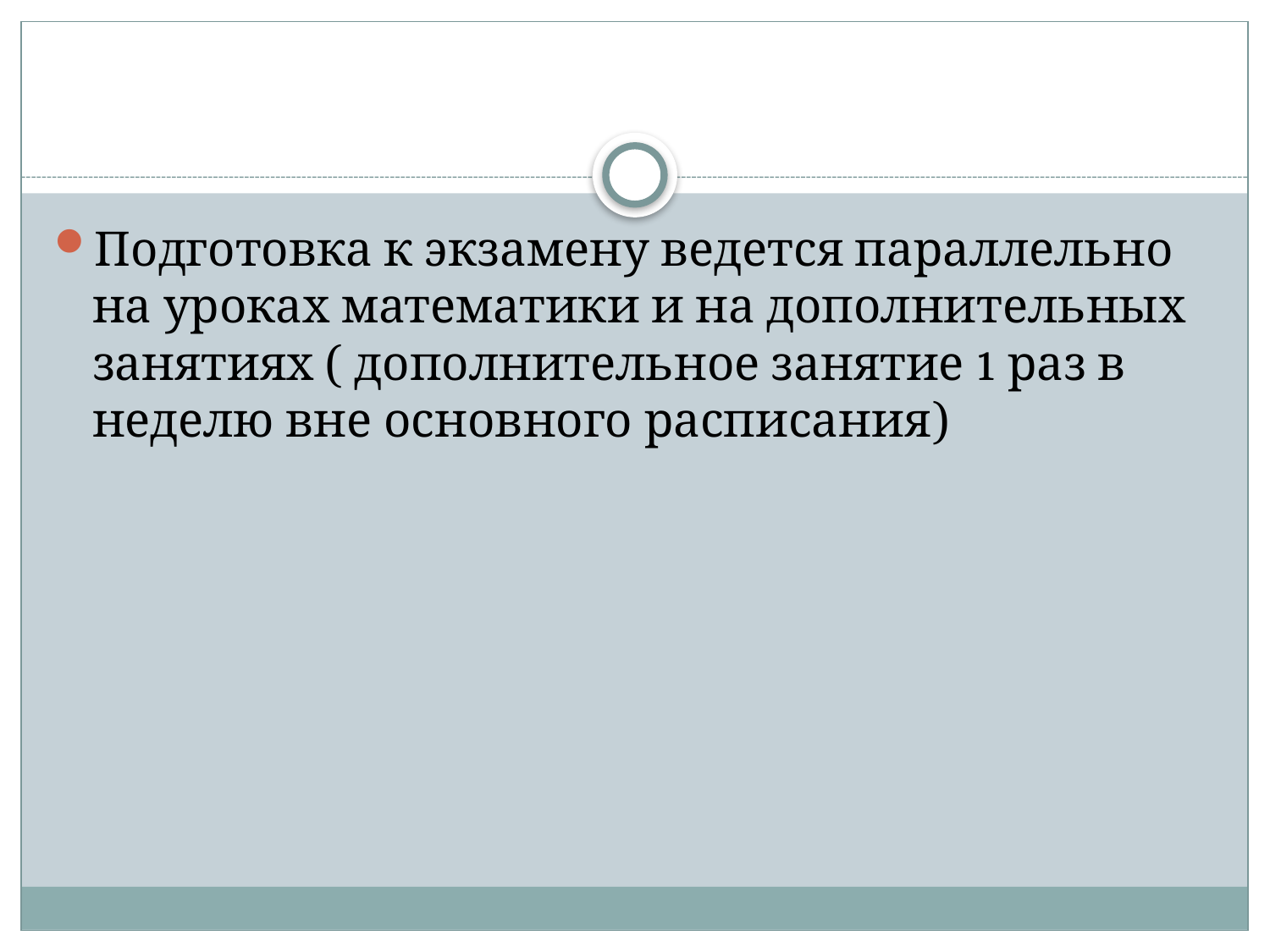

#
Подготовка к экзамену ведется параллельно на уроках математики и на дополнительных занятиях ( дополнительное занятие 1 раз в неделю вне основного расписания)